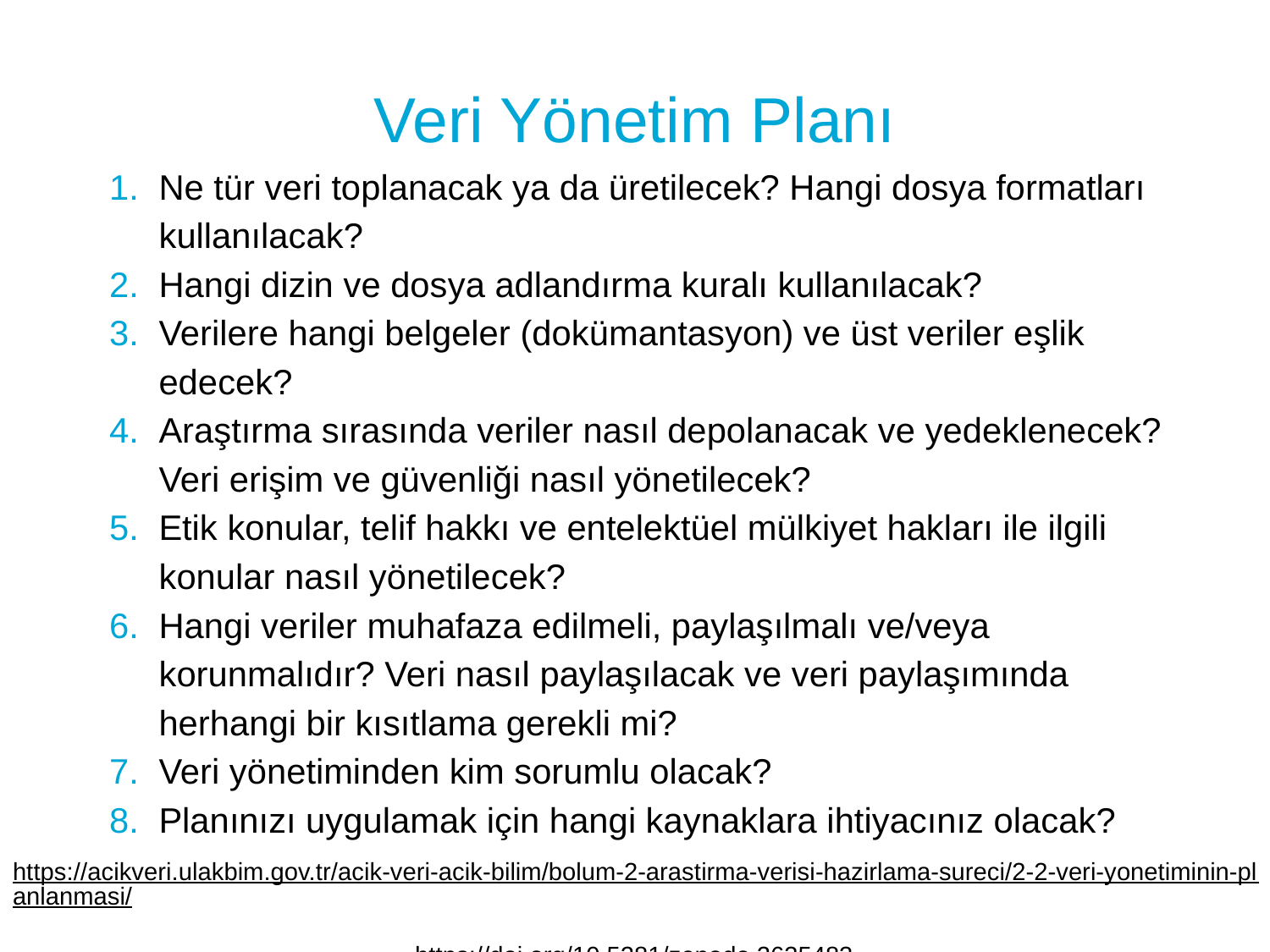

# Veri Yönetim Planı
Ne tür veri toplanacak ya da üretilecek? Hangi dosya formatları kullanılacak?
Hangi dizin ve dosya adlandırma kuralı kullanılacak?
Verilere hangi belgeler (dokümantasyon) ve üst veriler eşlik edecek?
Araştırma sırasında veriler nasıl depolanacak ve yedeklenecek? Veri erişim ve güvenliği nasıl yönetilecek?
Etik konular, telif hakkı ve entelektüel mülkiyet hakları ile ilgili konular nasıl yönetilecek?
Hangi veriler muhafaza edilmeli, paylaşılmalı ve/veya korunmalıdır? Veri nasıl paylaşılacak ve veri paylaşımında herhangi bir kısıtlama gerekli mi?
Veri yönetiminden kim sorumlu olacak?
Planınızı uygulamak için hangi kaynaklara ihtiyacınız olacak?
https://acikveri.ulakbim.gov.tr/acik-veri-acik-bilim/bolum-2-arastirma-verisi-hazirlama-sureci/2-2-veri-yonetiminin-planlanmasi/
https://doi.org/10.5281/zenodo.2635483